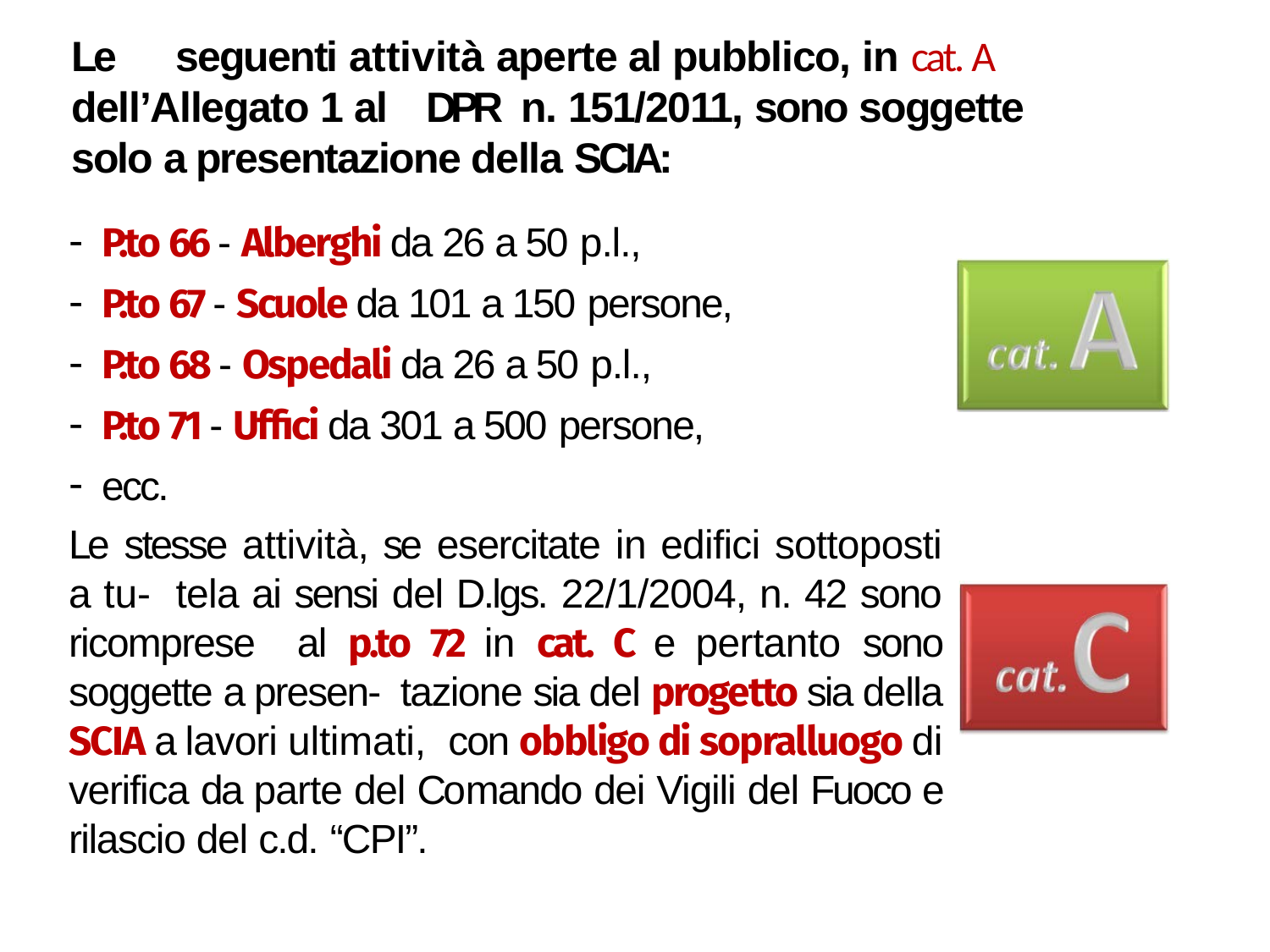

# Le       seguenti attività aperte al pubblico, in cat. A   dell’Allegato 1 al       DPR   n. 151/2011, sono soggette solo a presentazione della SCIA:

P.to 66 - Alberghi da 26 a 50 p.l.,
P.to 67 - Scuole da 101 a 150 persone,
P.to 68 - Ospedali da 26 a 50 p.l.,
P.to 71 - Uffici da 301 a 500 persone,
ecc.
Le stesse attività, se esercitate in edifici sottoposti a tu-  tela ai sensi del D.lgs. 22/1/2004, n. 42 sono ricomprese  al p.to 72 in cat. C e pertanto sono soggette a presen-  tazione sia del progetto sia della SCIA a lavori ultimati,  con obbligo di sopralluogo di verifica da parte del Comando dei Vigili del Fuoco e rilascio del c.d. “CPI”.